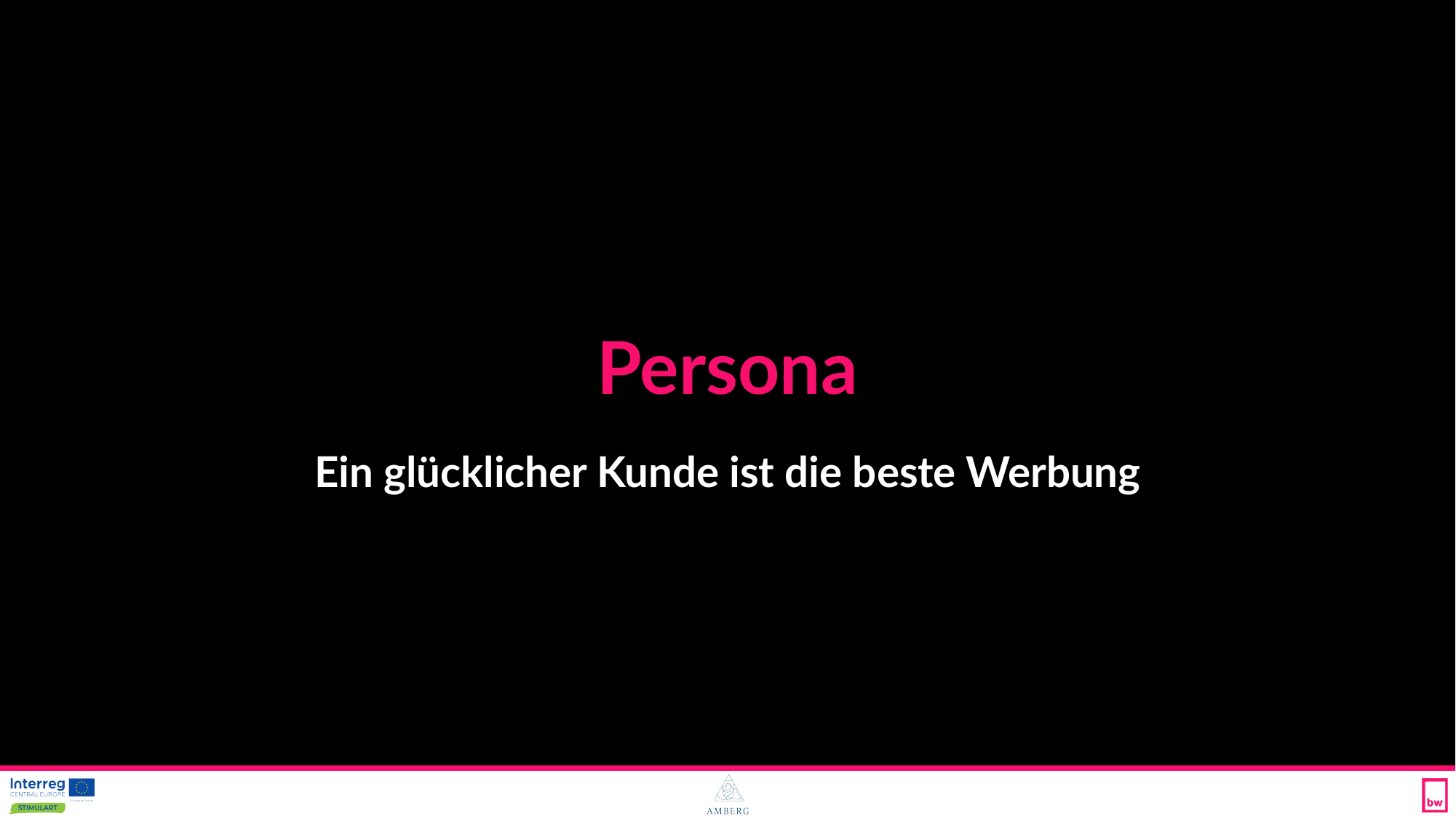

Persona

Ein glücklicher Kunde ist die beste Werbung